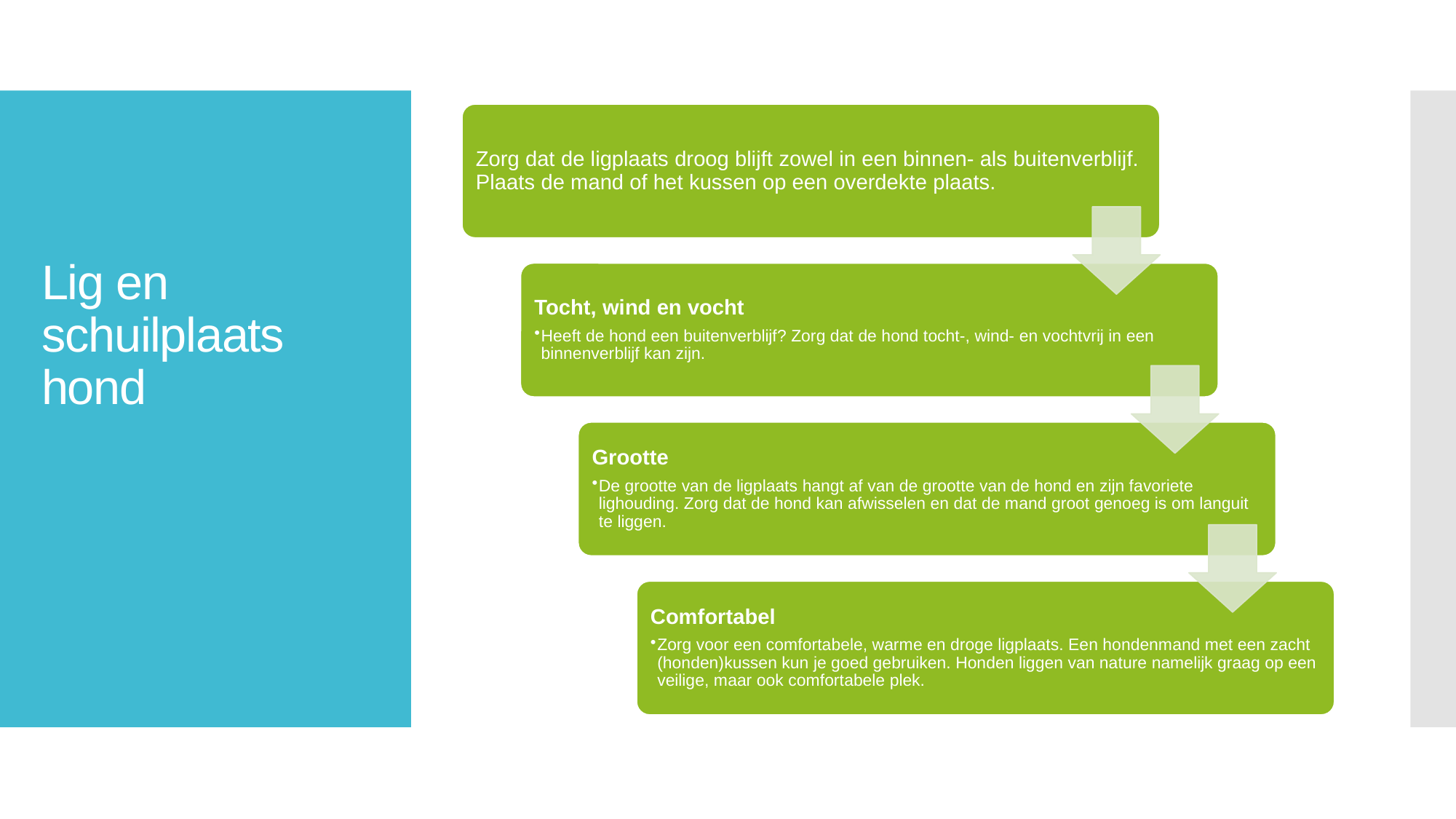

Zorg dat de ligplaats droog blijft zowel in een binnen- als buitenverblijf. Plaats de mand of het kussen op een overdekte plaats.
Tocht, wind en vocht
Heeft de hond een buitenverblijf? Zorg dat de hond tocht-, wind- en vochtvrij in een binnenverblijf kan zijn.
Grootte
De grootte van de ligplaats hangt af van de grootte van de hond en zijn favoriete lighouding. Zorg dat de hond kan afwisselen en dat de mand groot genoeg is om languit te liggen.
Comfortabel
Zorg voor een comfortabele, warme en droge ligplaats. Een hondenmand met een zacht (honden)kussen kun je goed gebruiken. Honden liggen van nature namelijk graag op een veilige, maar ook comfortabele plek.

# Lig en schuilplaats hond